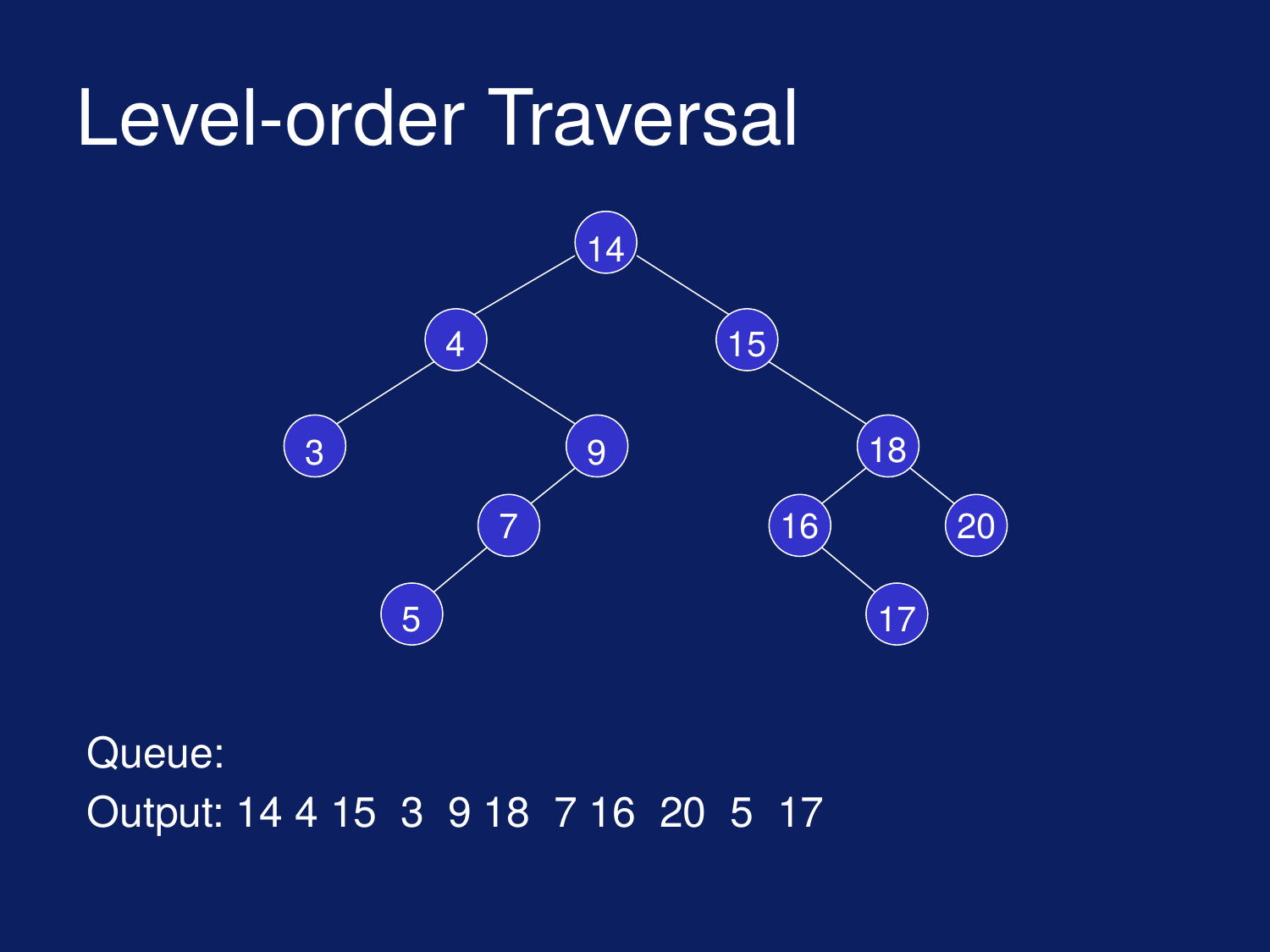

# Level-order Traversal

14

4
15

18
3
9

7
16
20

5
17
Queue:
Output: 14 4 15  3  9 18  7 16  20  5  17